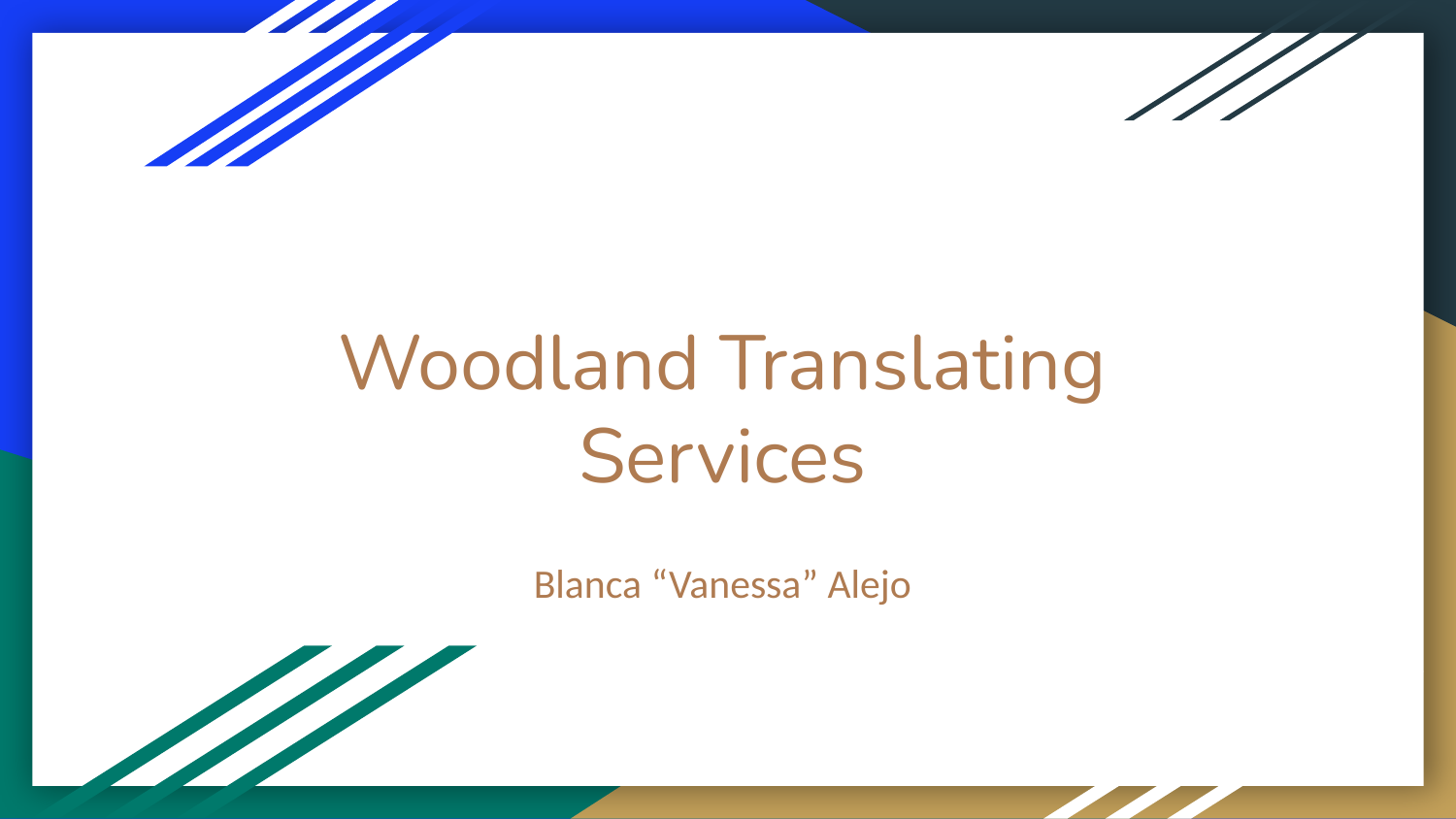

# Woodland Translating Services
Blanca “Vanessa” Alejo